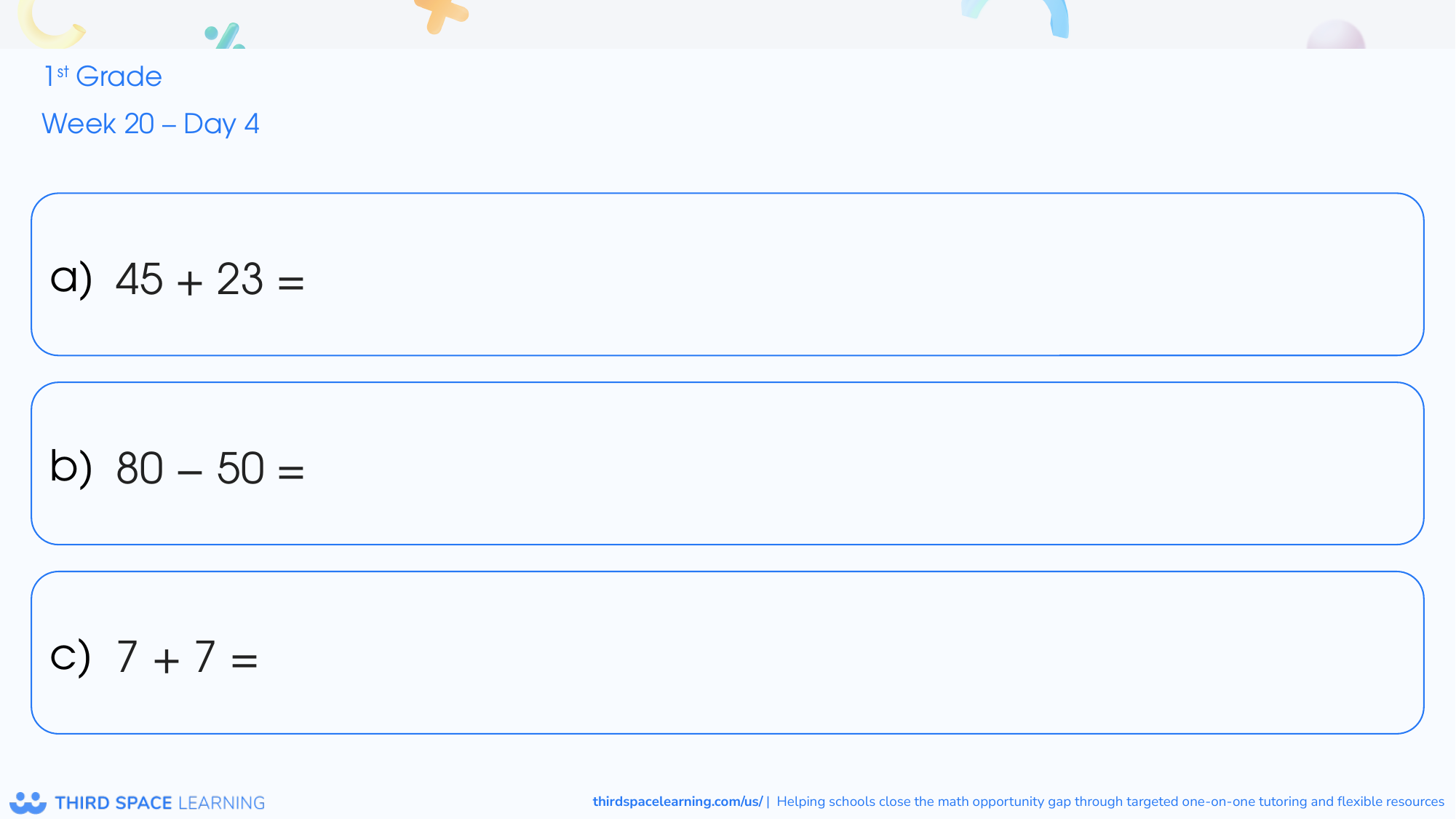

1st Grade
Week 20 – Day 4
45 + 23 =
80 − 50 =
7 + 7 =